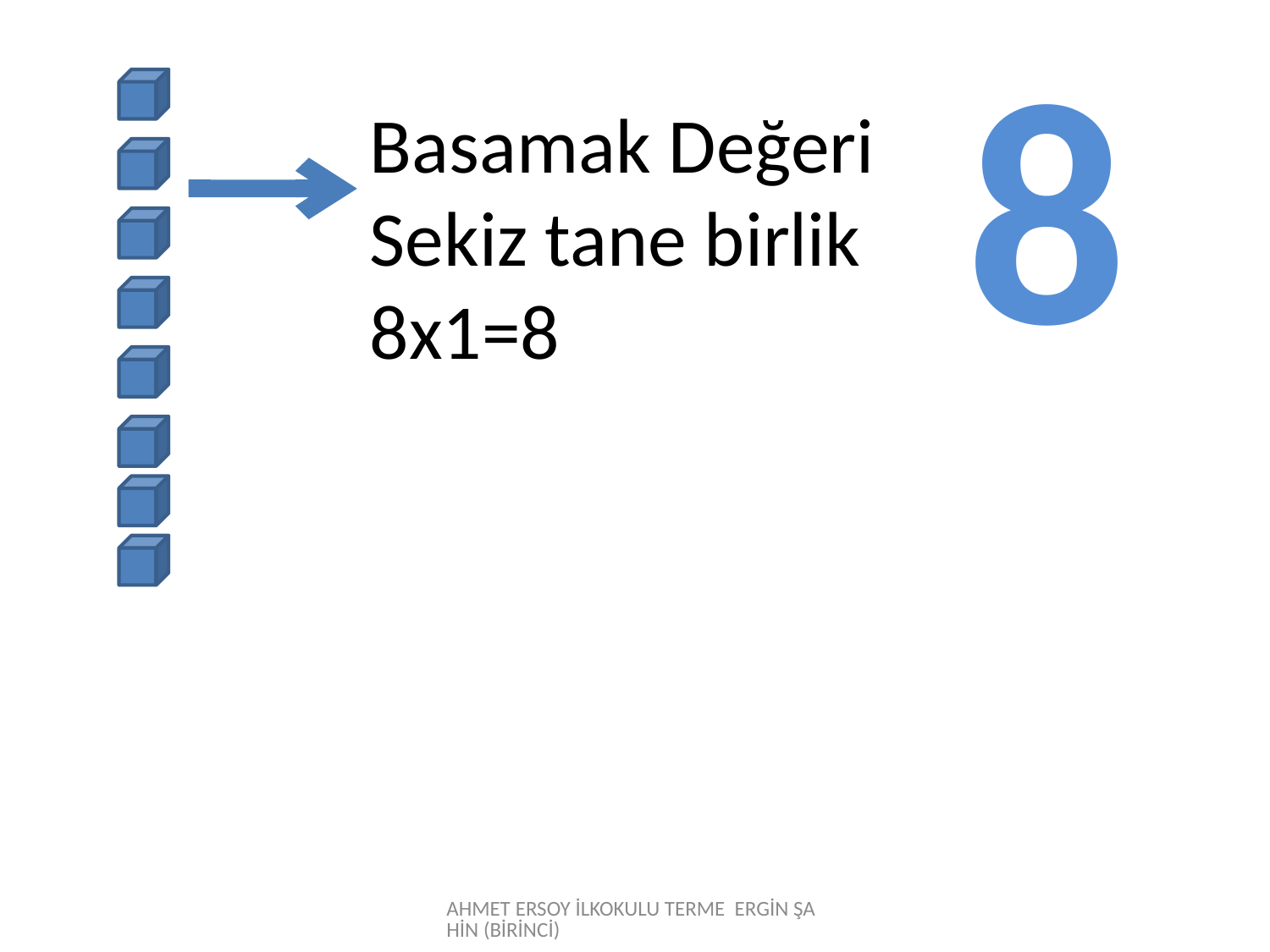

8

Basamak Değeri
Sekiz tane birlik
8x1=8

AHMET ERSOY İLKOKULU TERME  ERGİN ŞAHİN (BİRİNCİ)